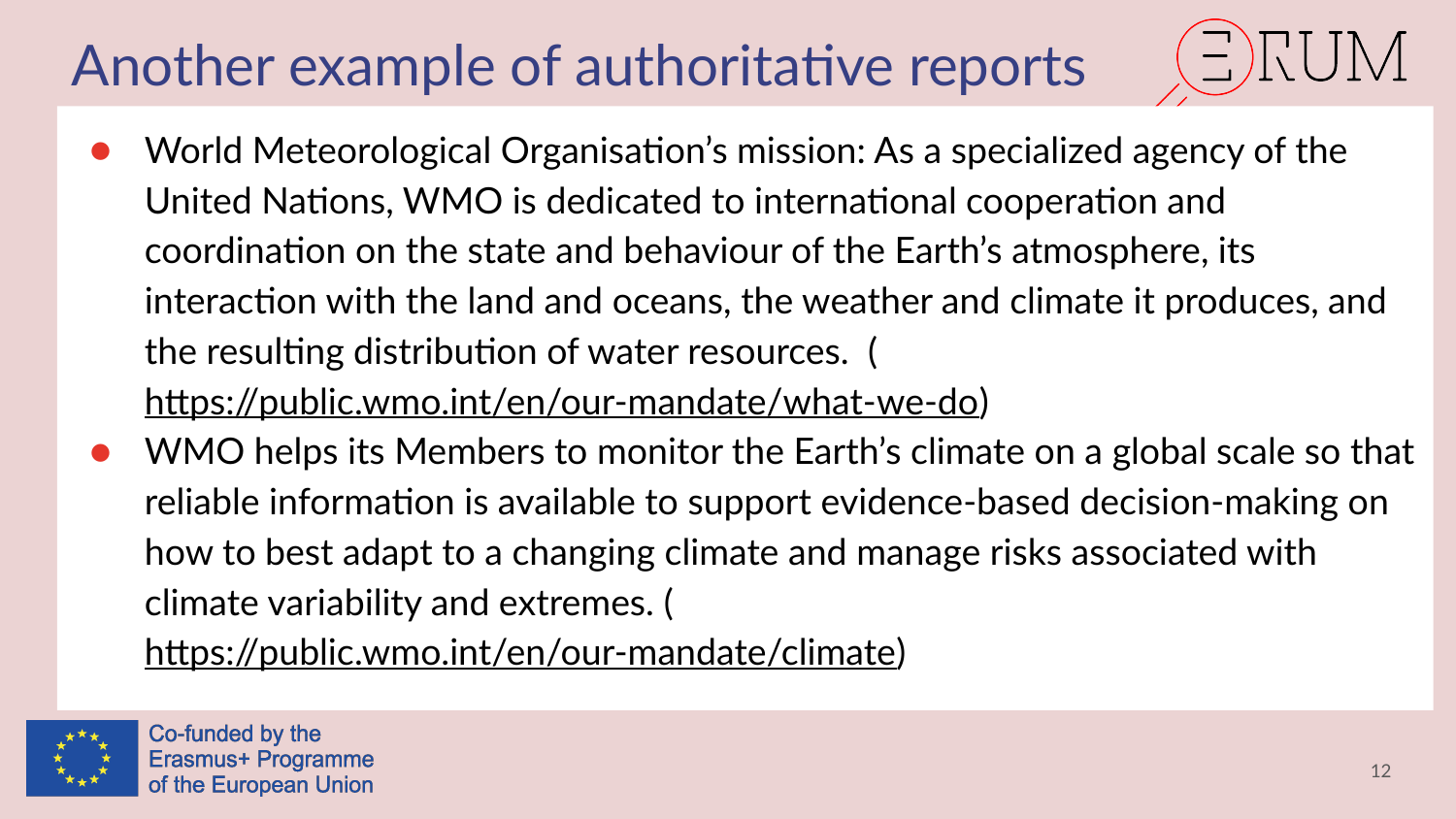

# Another example of authoritative reports
World Meteorological Organisation’s mission: As a specialized agency of the United Nations, WMO is dedicated to international cooperation and coordination on the state and behaviour of the Earth’s atmosphere, its interaction with the land and oceans, the weather and climate it produces, and the resulting distribution of water resources.  (https://public.wmo.int/en/our-mandate/what-we-do)
WMO helps its Members to monitor the Earth’s climate on a global scale so that reliable information is available to support evidence-based decision-making on how to best adapt to a changing climate and manage risks associated with climate variability and extremes. (https://public.wmo.int/en/our-mandate/climate)

12